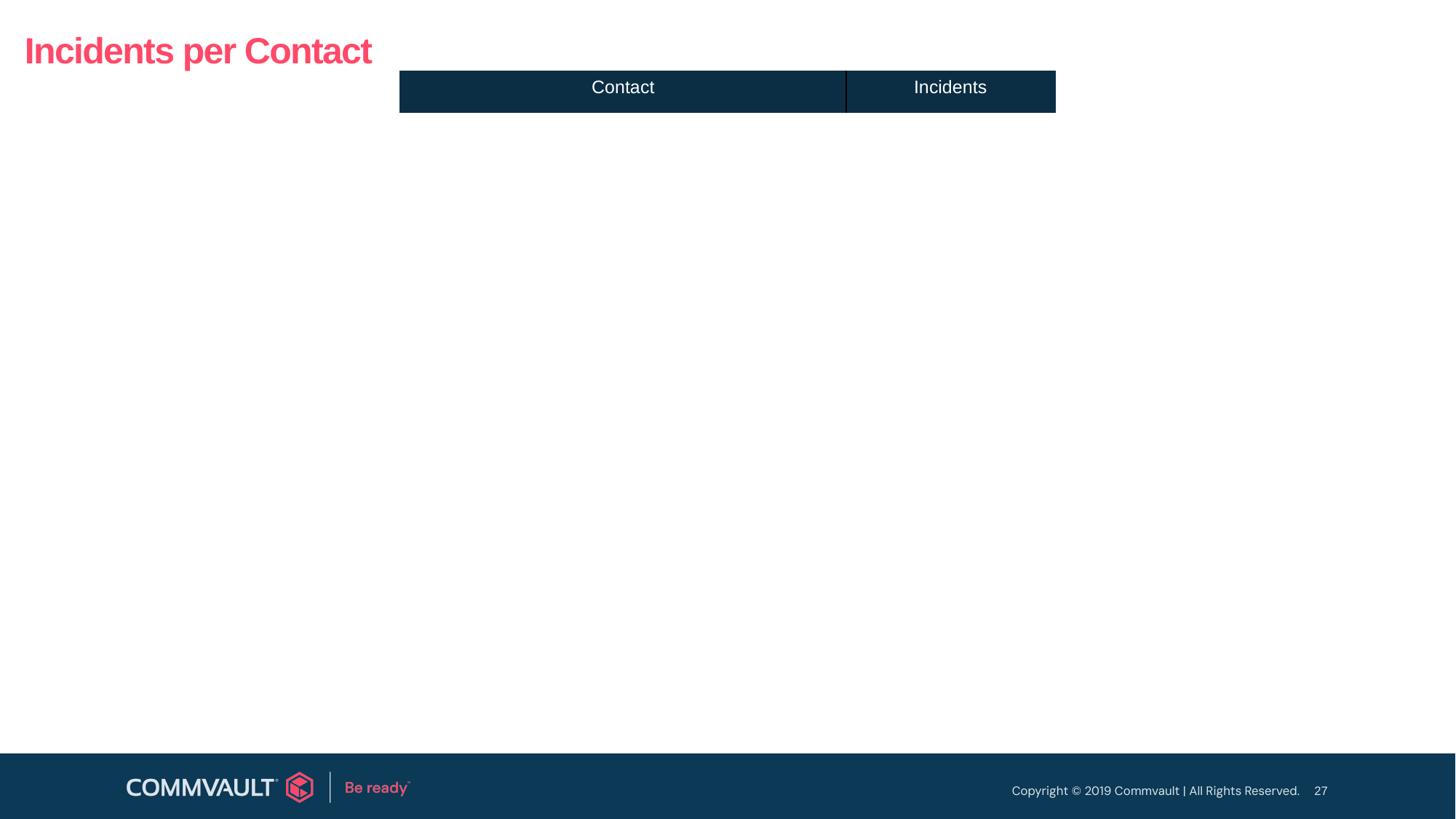

# Incidents per Contact
| Contact | Incidents |
| --- | --- |
27